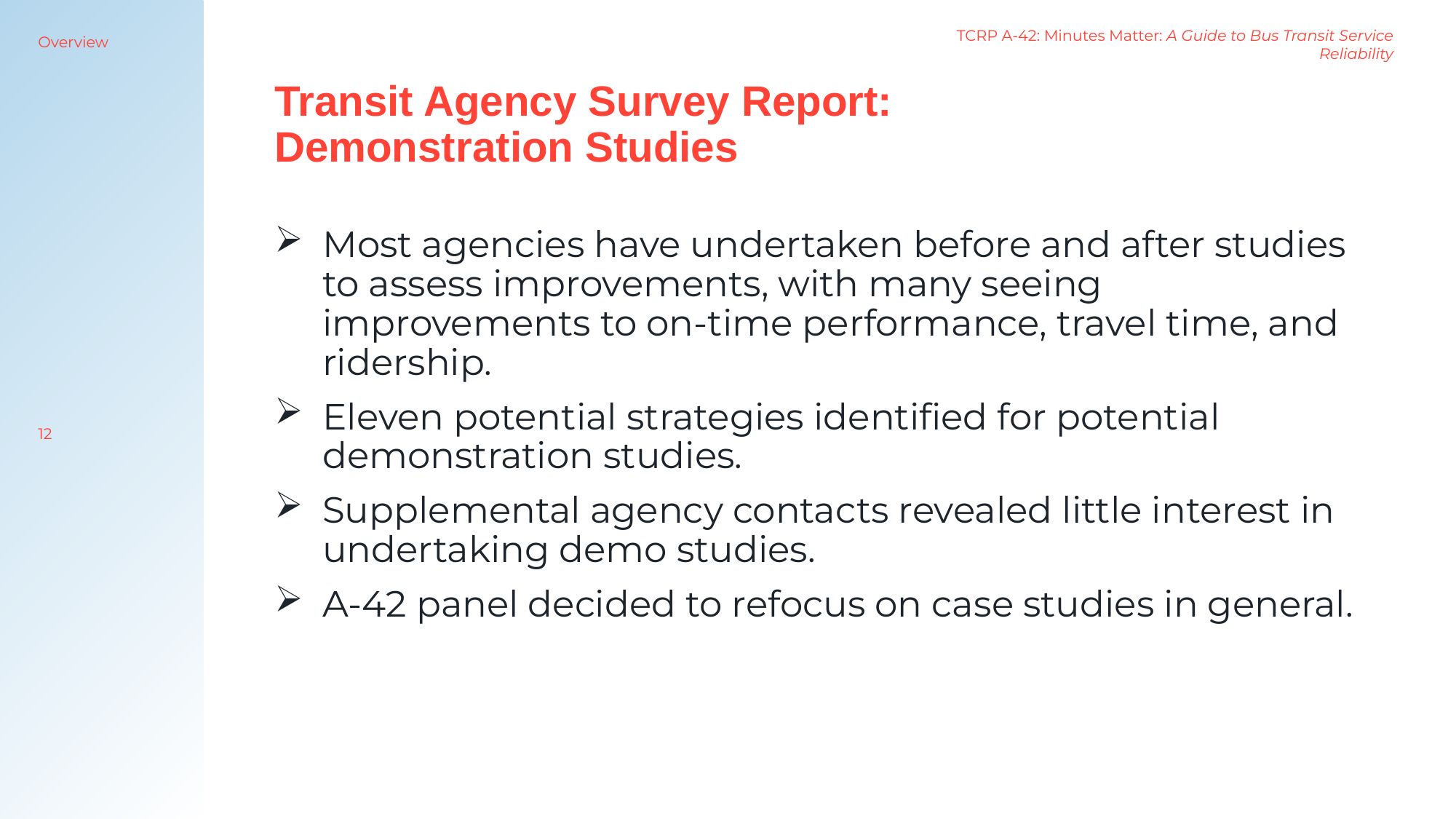

TCRP A-42: Minutes Matter: A Guide to Bus Transit Service Reliability
Overview
Transit Agency Survey Report:
Demonstration Studies
Most agencies have undertaken before and after studies to assess improvements, with many seeing improvements to on-time performance, travel time, and ridership.
Eleven potential strategies identified for potential demonstration studies.
Supplemental agency contacts revealed little interest in undertaking demo studies.
A-42 panel decided to refocus on case studies in general.
12